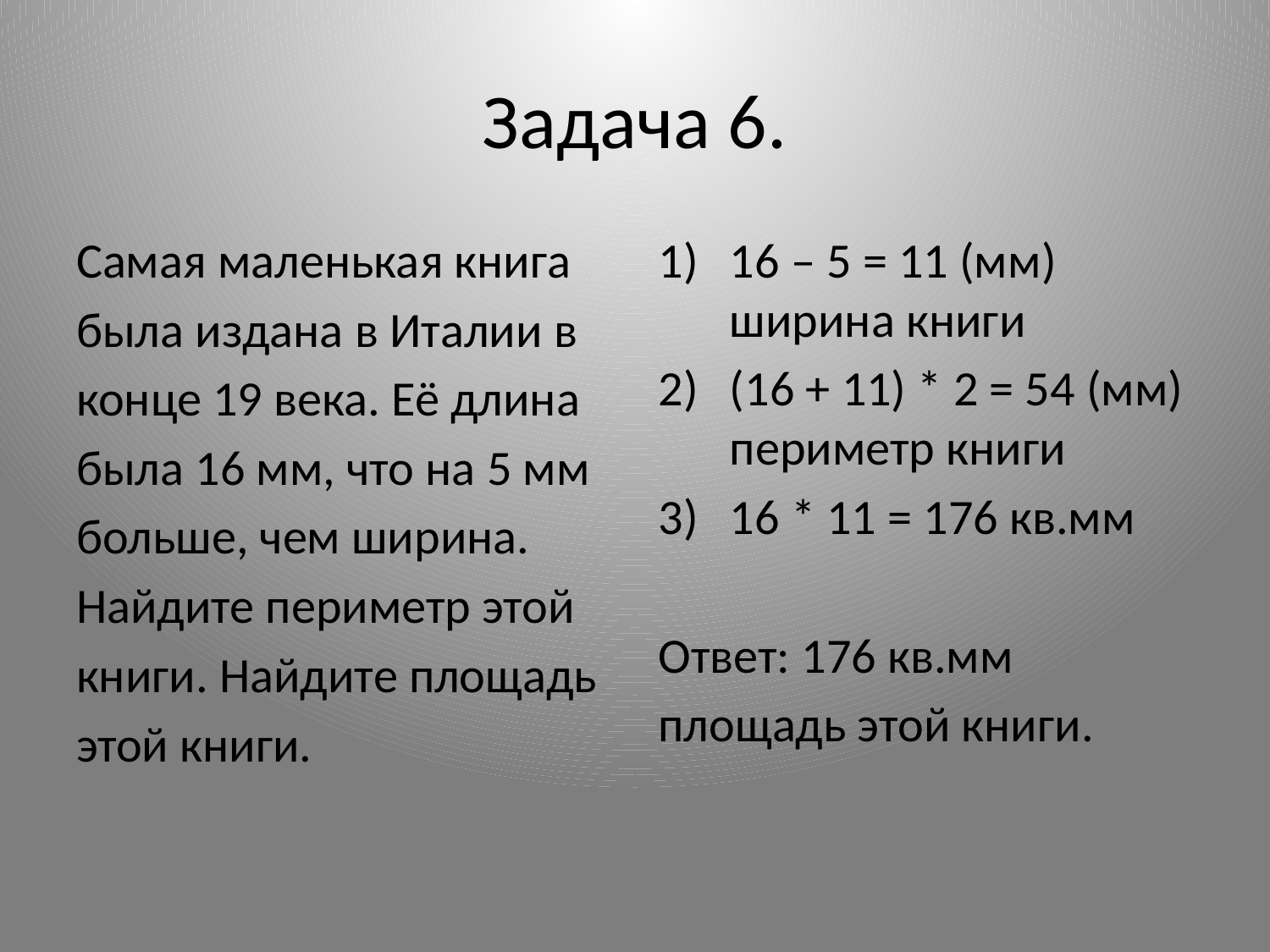

# Задача 6.
Самая маленькая книга
была издана в Италии в
конце 19 века. Её длина
была 16 мм, что на 5 мм
больше, чем ширина.
Найдите периметр этой
книги. Найдите площадь
этой книги.
16 – 5 = 11 (мм) ширина книги
(16 + 11) * 2 = 54 (мм) периметр книги
16 * 11 = 176 кв.мм

Ответ: 176 кв.мм
площадь этой книги.